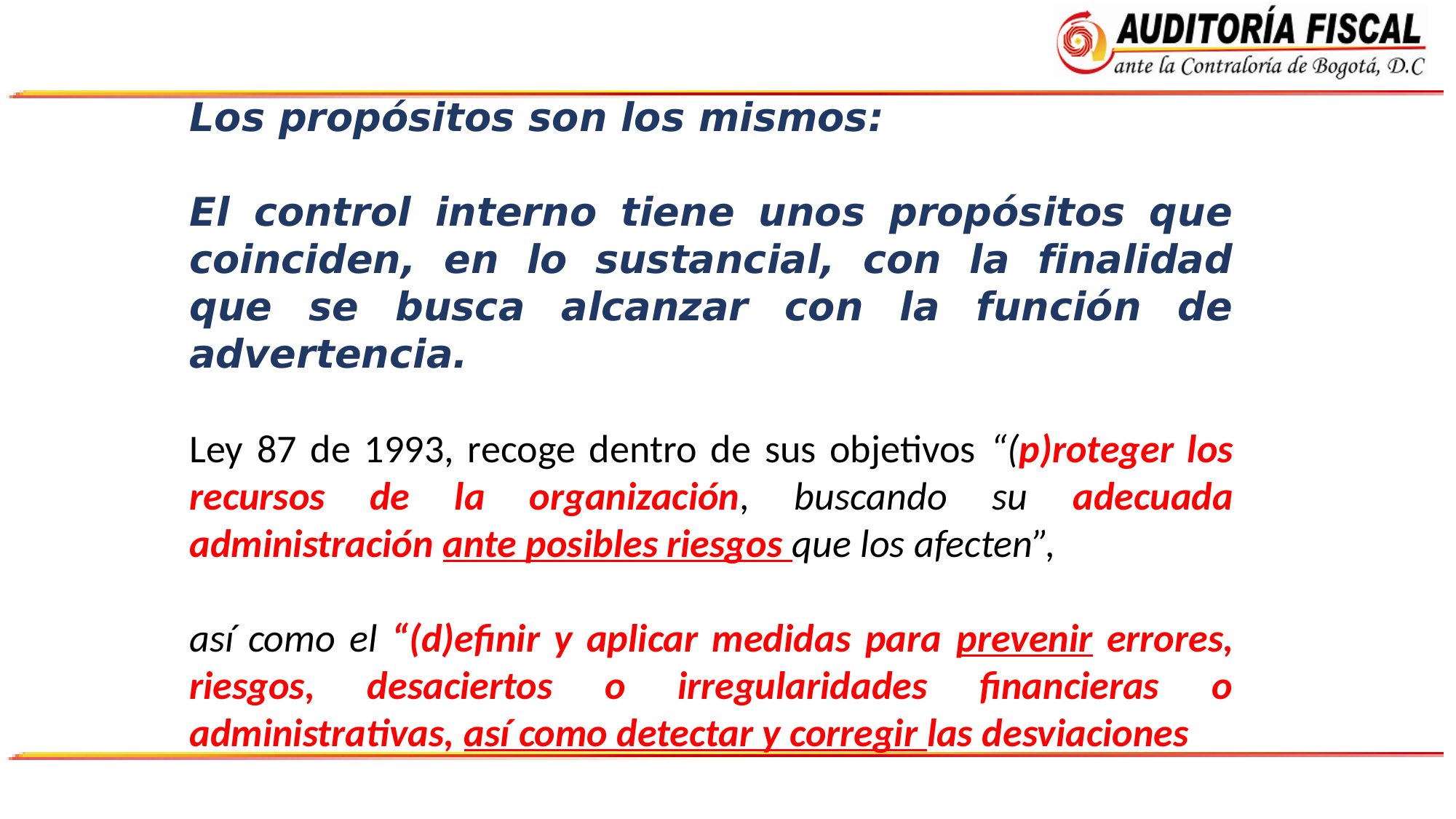

Los propósitos son los mismos:

El control interno tiene unos propósitos que coinciden, en lo sustancial, con la finalidad que se busca alcanzar con la función de advertencia.

Ley 87 de 1993, recoge dentro de sus objetivos “(p)roteger los recursos de la organización, buscando su adecuada administración ante posibles riesgos que los afecten”,

así como el “(d)efinir y aplicar medidas para prevenir errores, riesgos, desaciertos o irregularidades financieras o administrativas, así como detectar y corregir las desviaciones
Total Procesos
5.045